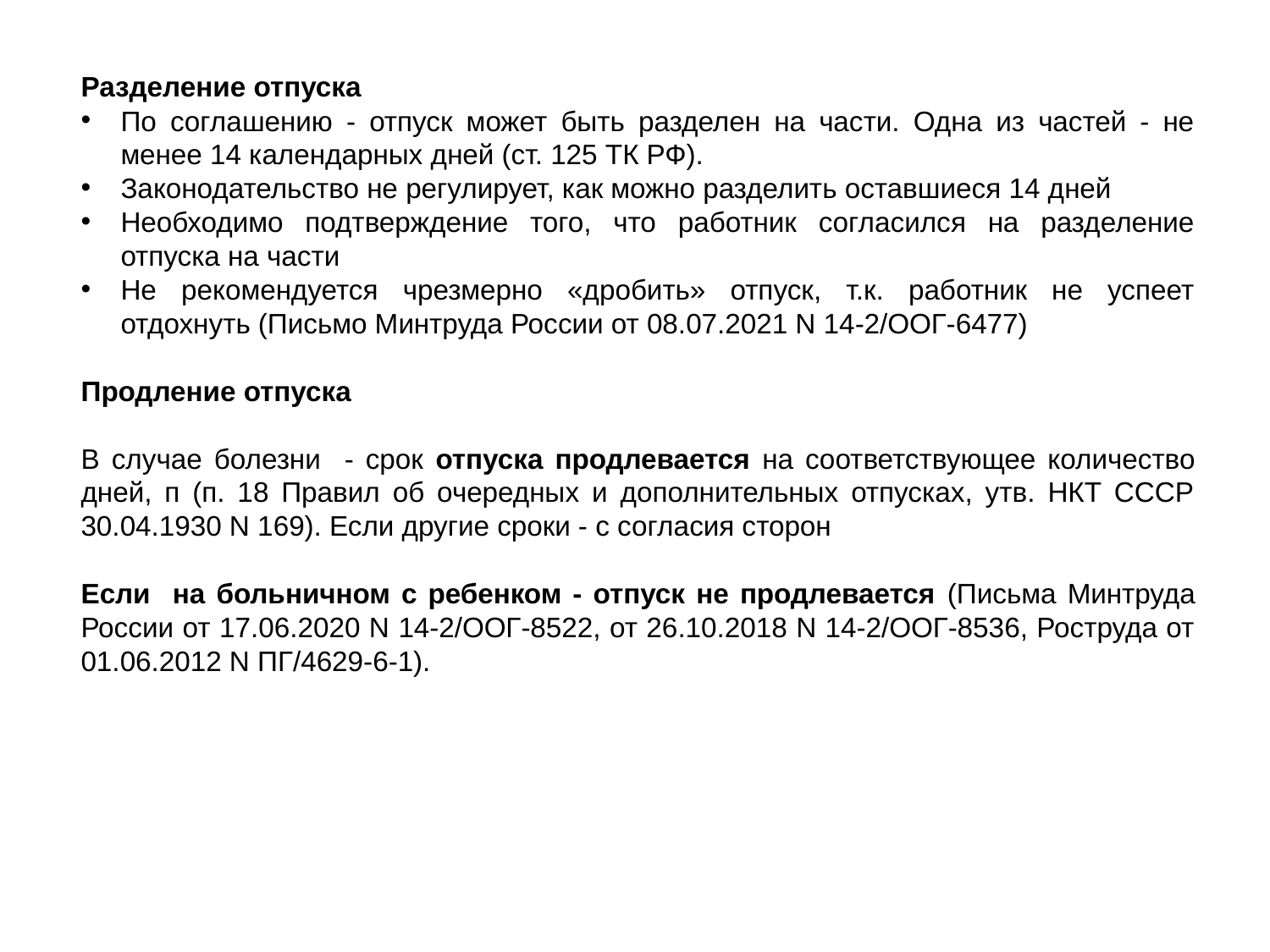

Разделение отпуска
По соглашению - отпуск может быть разделен на части. Одна из частей - не менее 14 календарных дней (ст. 125 ТК РФ).
Законодательство не регулирует, как можно разделить оставшиеся 14 дней
Необходимо подтверждение того, что работник согласился на разделение отпуска на части
Не рекомендуется чрезмерно «дробить» отпуск, т.к. работник не успеет отдохнуть (Письмо Минтруда России от 08.07.2021 N 14-2/ООГ-6477)

Продление отпуска

В случае болезни  - срок отпуска продлевается на соответствующее количество дней, п (п. 18 Правил об очередных и дополнительных отпусках, утв. НКТ СССР 30.04.1930 N 169). Если другие сроки - с согласия сторон

Если  на больничном с ребенком - отпуск не продлевается (Письма Минтруда России от 17.06.2020 N 14-2/ООГ-8522, от 26.10.2018 N 14-2/ООГ-8536, Роструда от 01.06.2012 N ПГ/4629-6-1).

на русском языке